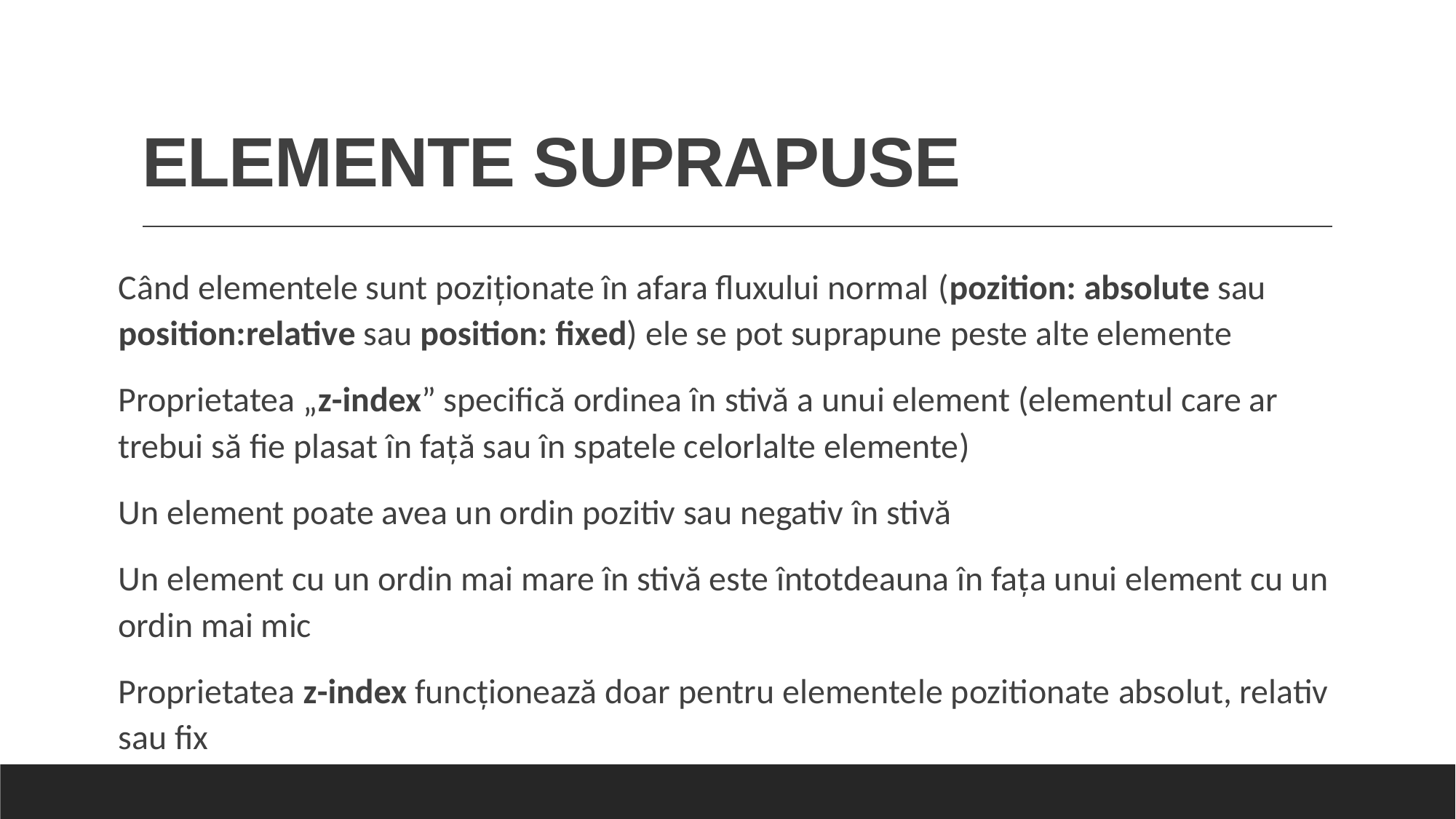

# ELEMENTE SUPRAPUSE
Când elementele sunt poziționate în afara fluxului normal (pozition: absolute sau position:relative sau position: fixed) ele se pot suprapune peste alte elemente
Proprietatea „z-index” specifică ordinea în stivă a unui element (elementul care ar trebui să fie plasat în față sau în spatele celorlalte elemente)
Un element poate avea un ordin pozitiv sau negativ în stivă
Un element cu un ordin mai mare în stivă este întotdeauna în fața unui element cu un ordin mai mic
Proprietatea z-index funcționează doar pentru elementele pozitionate absolut, relativ sau fix